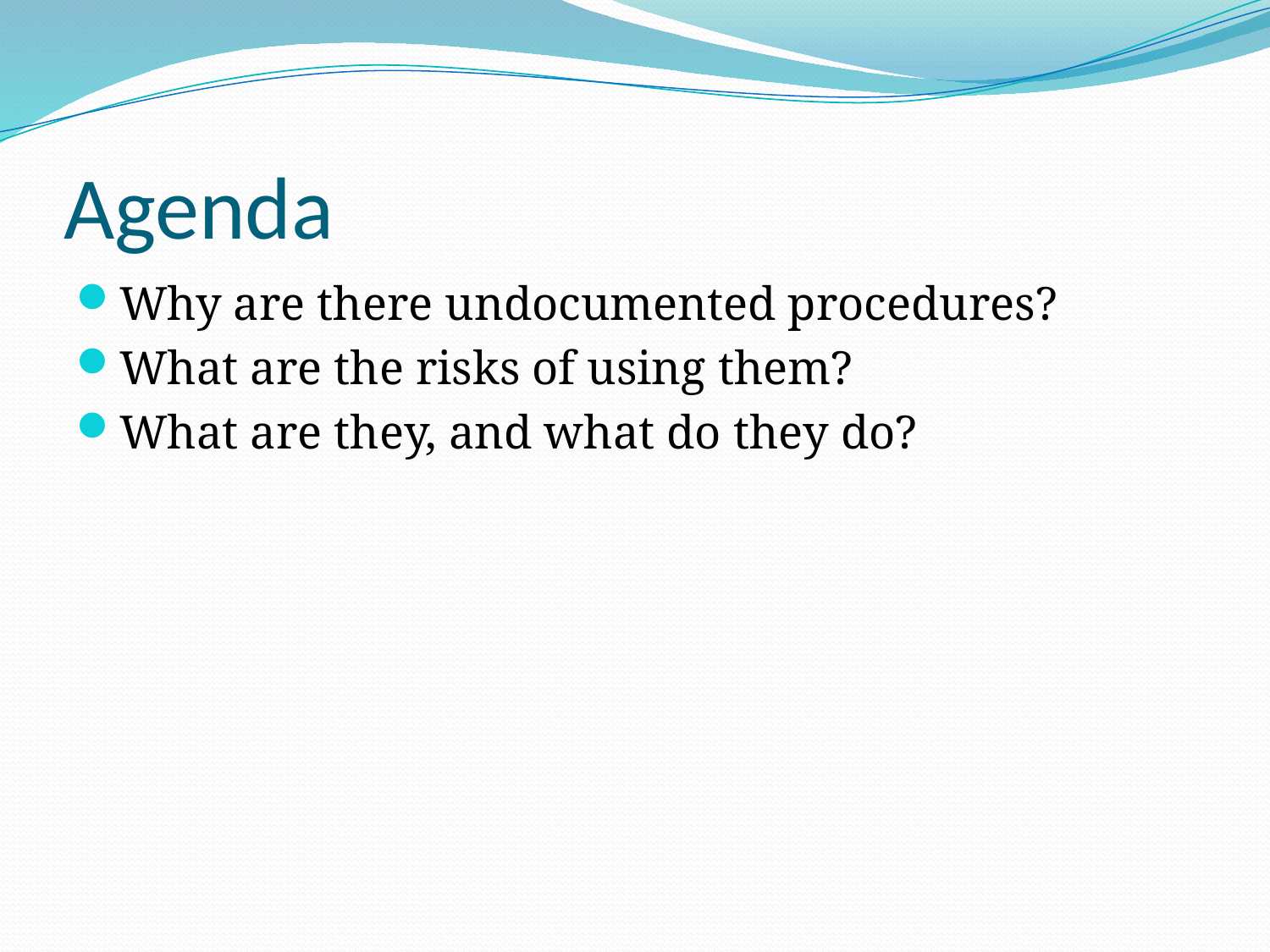

# Agenda
Why are there undocumented procedures?
What are the risks of using them?
What are they, and what do they do?